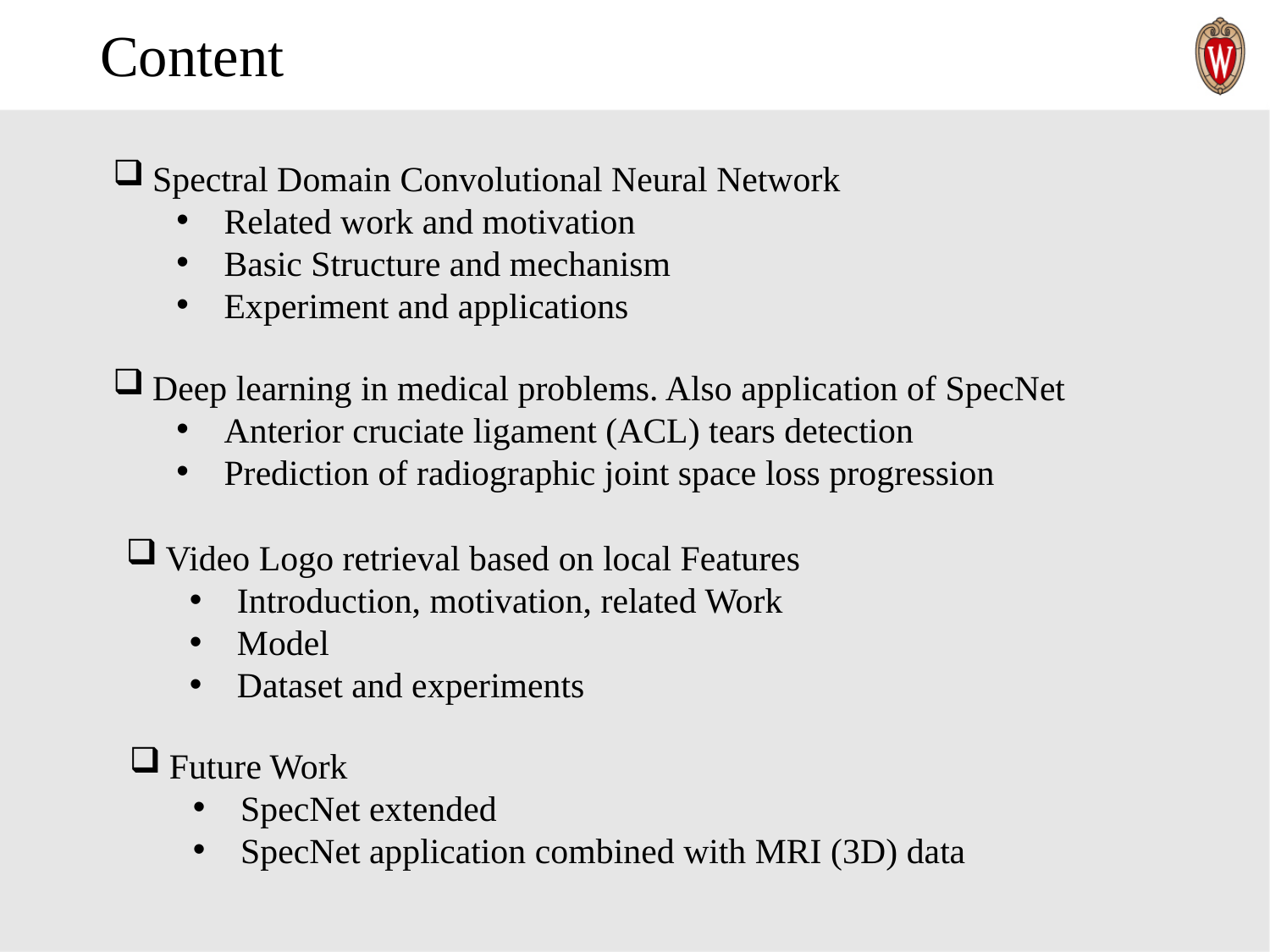

# Content
Spectral Domain Convolutional Neural Network
Related work and motivation
Basic Structure and mechanism
Experiment and applications
Deep learning in medical problems. Also application of SpecNet
Anterior cruciate ligament (ACL) tears detection
Prediction of radiographic joint space loss progression
Video Logo retrieval based on local Features
Introduction, motivation, related Work
Model
Dataset and experiments
Future Work
SpecNet extended
SpecNet application combined with MRI (3D) data